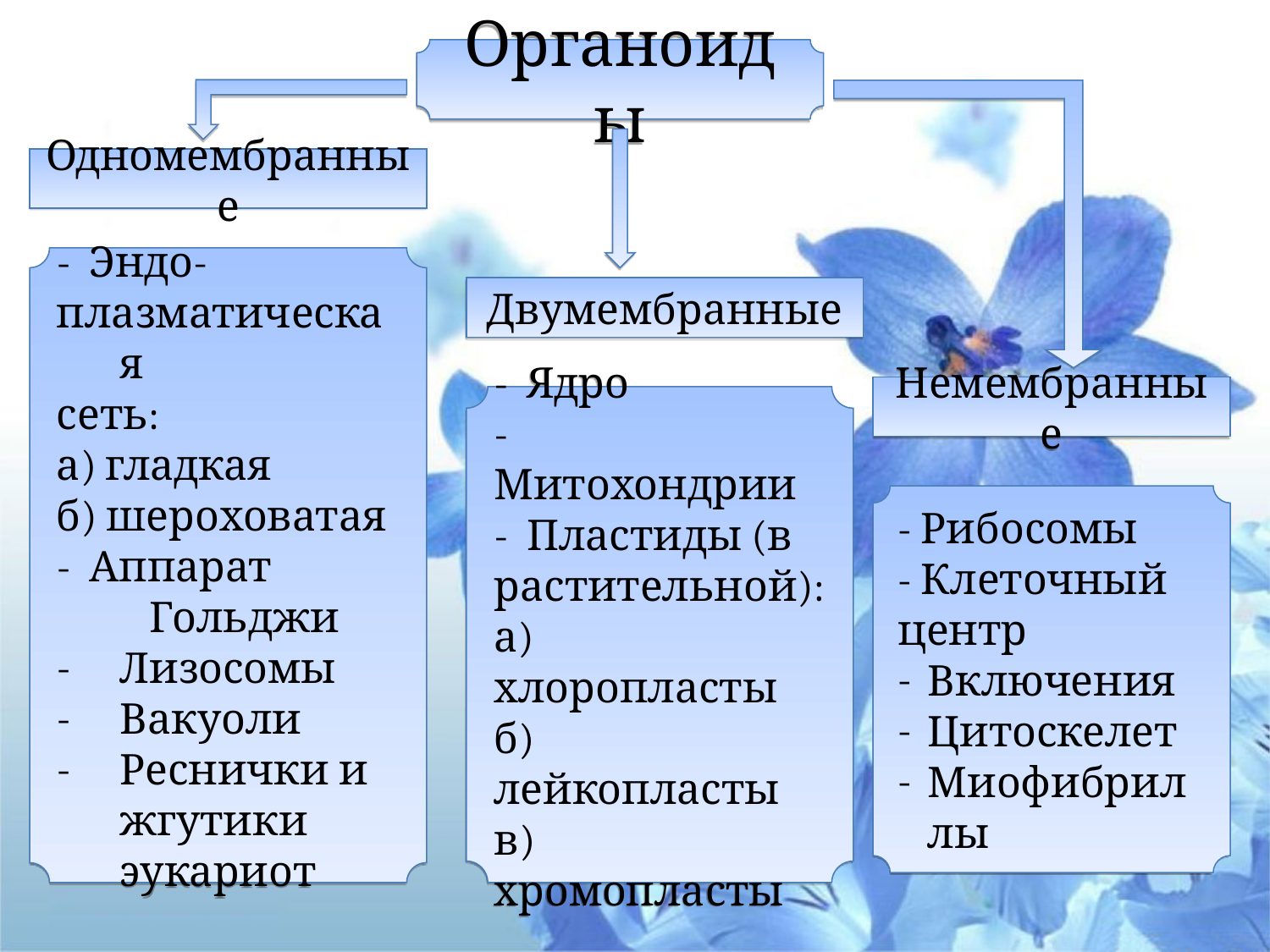

Органоиды

Одномембранные
-  Эндо-
плазматическая
сеть:
а) гладкая
б) шероховатая
-  Аппарат
          Гольджи
Лизосомы
Вакуоли
Реснички и жгутики эукариот
Двумембранные
Немембранные
-  Ядро
-  Митохондрии
-  Пластиды (в растительной):
а) хлоропласты
б) лейкопласты
в) хромопласты
- Рибосомы
- Клеточный центр
Включения
Цитоскелет
Миофибриллы